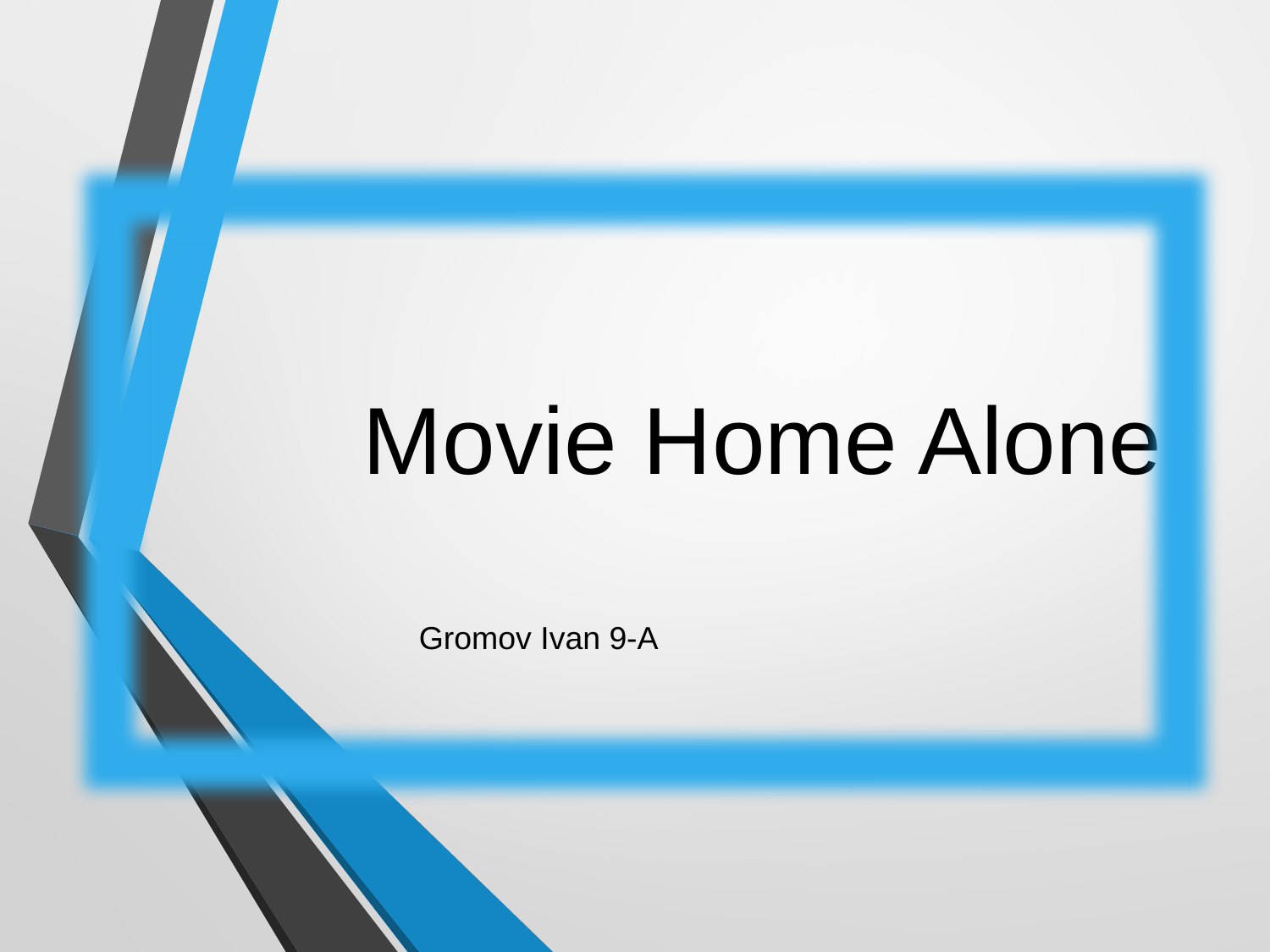

# Movie Home Alone
Gromov Ivan 9-A